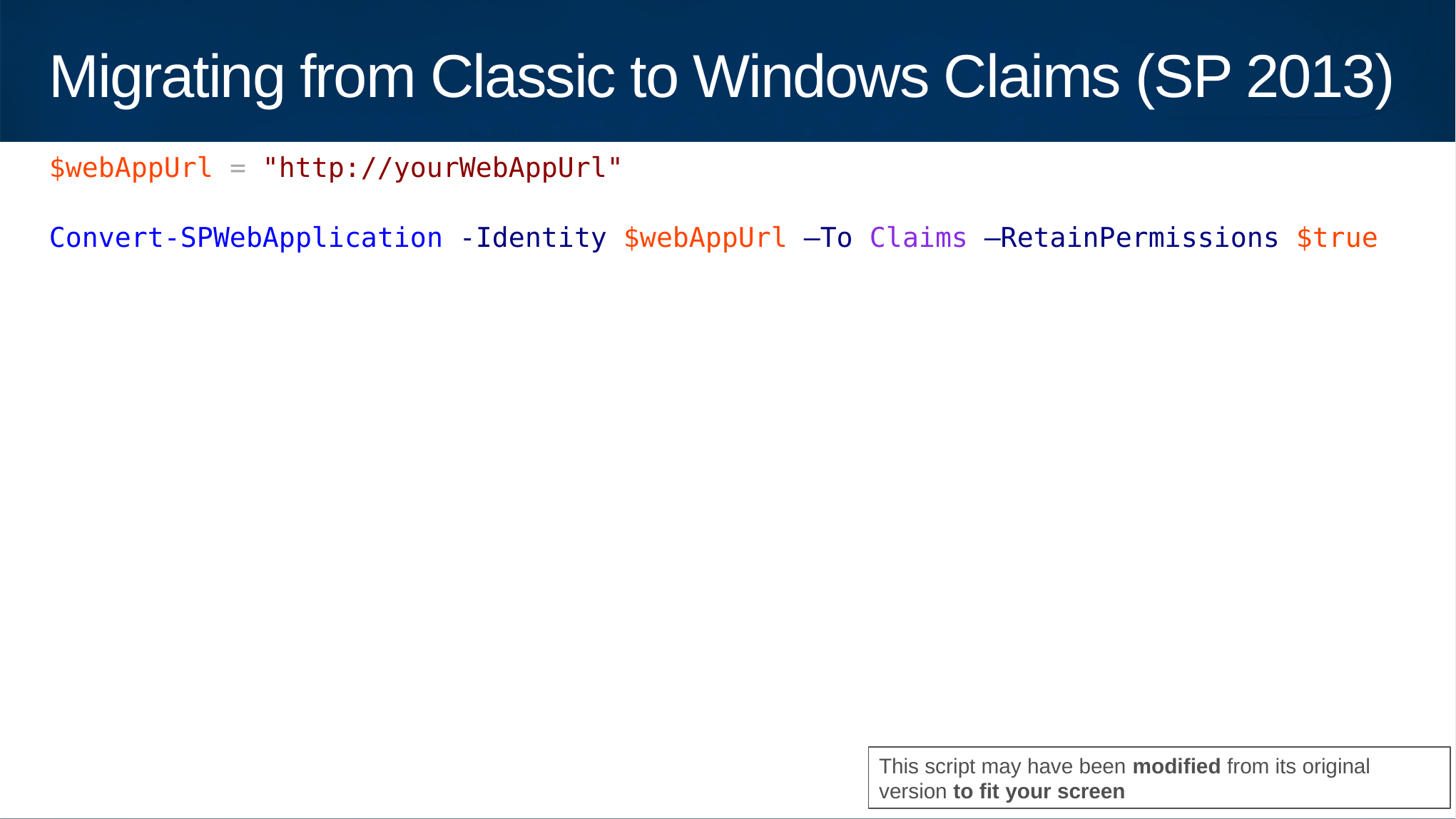

# Migrating from Classic to Windows Claims (SP 2013)
$webAppUrl = "http://yourWebAppUrl"

Convert-SPWebApplication -Identity $webAppUrl –To Claims –RetainPermissions $true

This script may have been modified from its original version to fit your screen